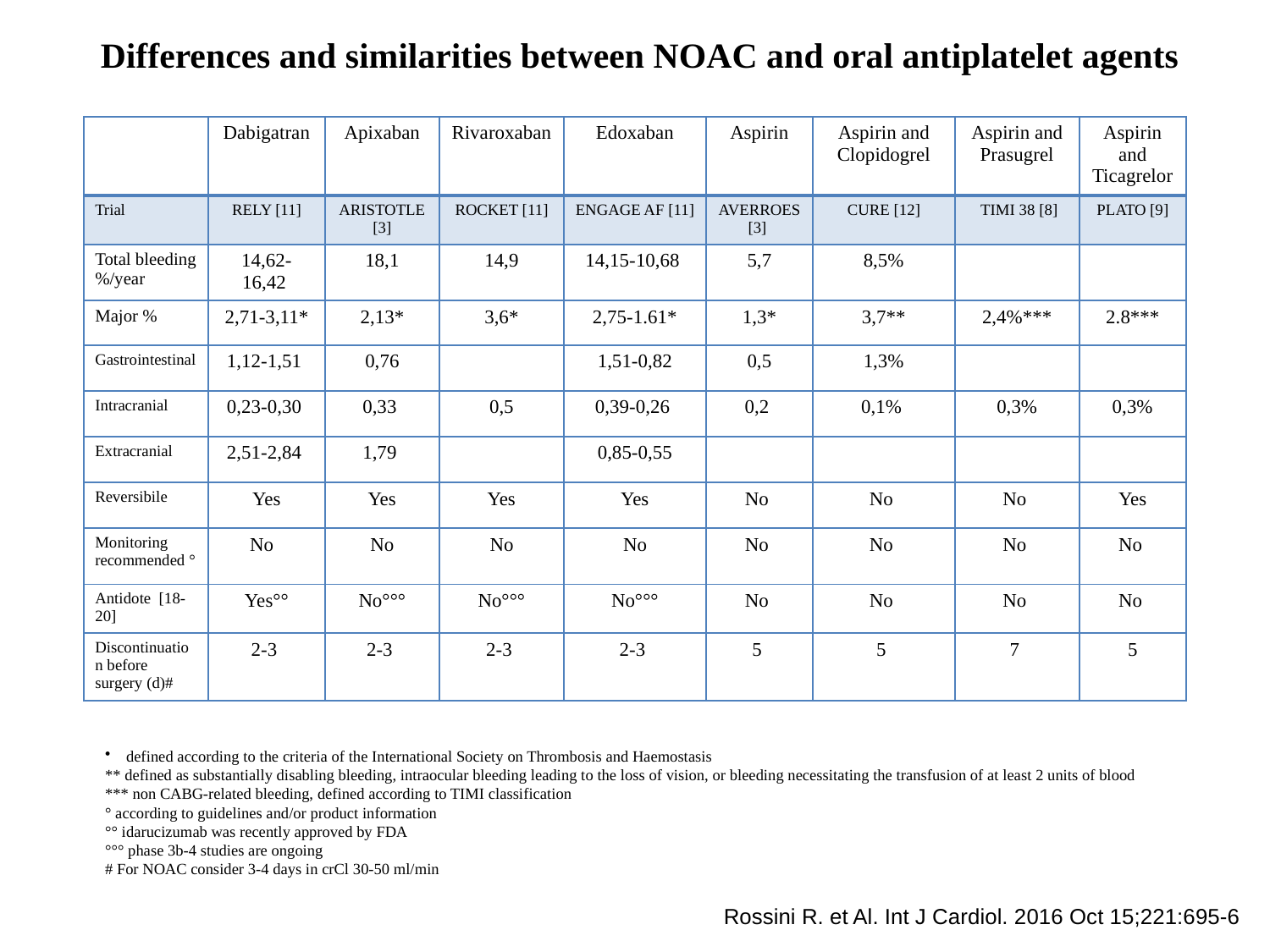

Differences and similarities between NOAC and oral antiplatelet agents
|  | Dabigatran | Apixaban | Rivaroxaban | Edoxaban | Aspirin | Aspirin and Clopidogrel | Aspirin and Prasugrel | Aspirin and Ticagrelor |
| --- | --- | --- | --- | --- | --- | --- | --- | --- |
| Trial | RELY [11] | ARISTOTLE [3] | ROCKET [11] | ENGAGE AF [11] | AVERROES [3] | CURE [12] | TIMI 38 [8] | PLATO [9] |
| Total bleeding %/year | 14,62-16,42 | 18,1 | 14,9 | 14,15-10,68 | 5,7 | 8,5% |  |  |
| Major % | 2,71-3,11\* | 2,13\* | 3,6\* | 2,75-1.61\* | 1,3\* | 3,7\*\* | 2,4%\*\*\* | 2.8\*\*\* |
| Gastrointestinal | 1,12-1,51 | 0,76 |  | 1,51-0,82 | 0,5 | 1,3% |  |  |
| Intracranial | 0,23-0,30 | 0,33 | 0,5 | 0,39-0,26 | 0,2 | 0,1% | 0,3% | 0,3% |
| Extracranial | 2,51-2,84 | 1,79 |  | 0,85-0,55 |  |  |  |  |
| Reversibile | Yes | Yes | Yes | Yes | No | No | No | Yes |
| Monitoring recommended ° | No | No | No | No | No | No | No | No |
| Antidote [18-20] | Yes°° | No°°° | No°°° | No°°° | No | No | No | No |
| Discontinuation before surgery (d)# | 2-3 | 2-3 | 2-3 | 2-3 | 5 | 5 | 7 | 5 |
defined according to the criteria of the International Society on Thrombosis and Haemostasis
** defined as substantially disabling bleeding, intraocular bleeding leading to the loss of vision, or bleeding necessitating the transfusion of at least 2 units of blood
*** non CABG-related bleeding, defined according to TIMI classification
° according to guidelines and/or product information
°° idarucizumab was recently approved by FDA
°°° phase 3b-4 studies are ongoing
# For NOAC consider 3-4 days in crCl 30-50 ml/min
Rossini R. et Al. Int J Cardiol. 2016 Oct 15;221:695-6